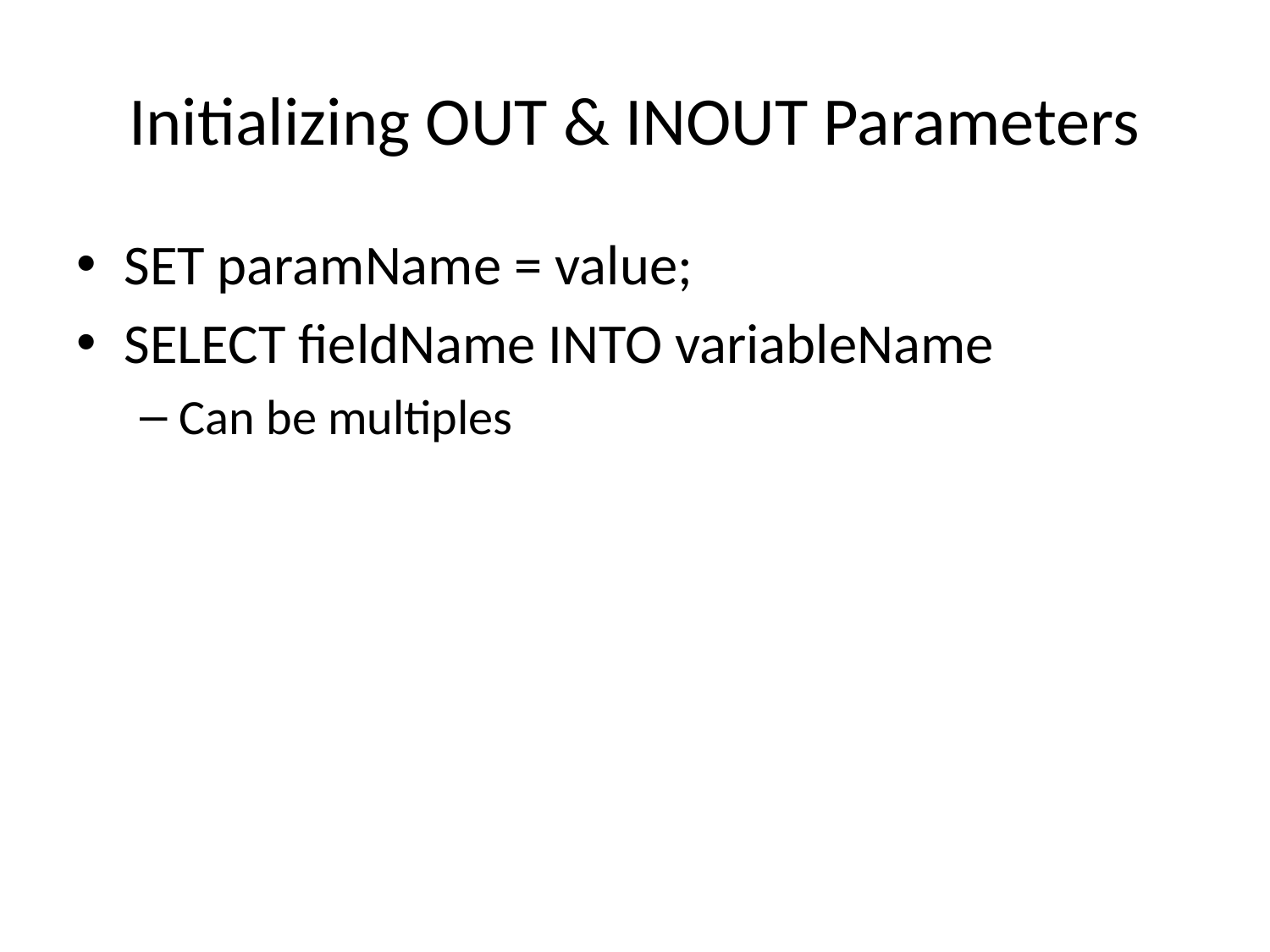

# Initializing OUT & INOUT Parameters
SET paramName = value;
SELECT fieldName INTO variableName
Can be multiples